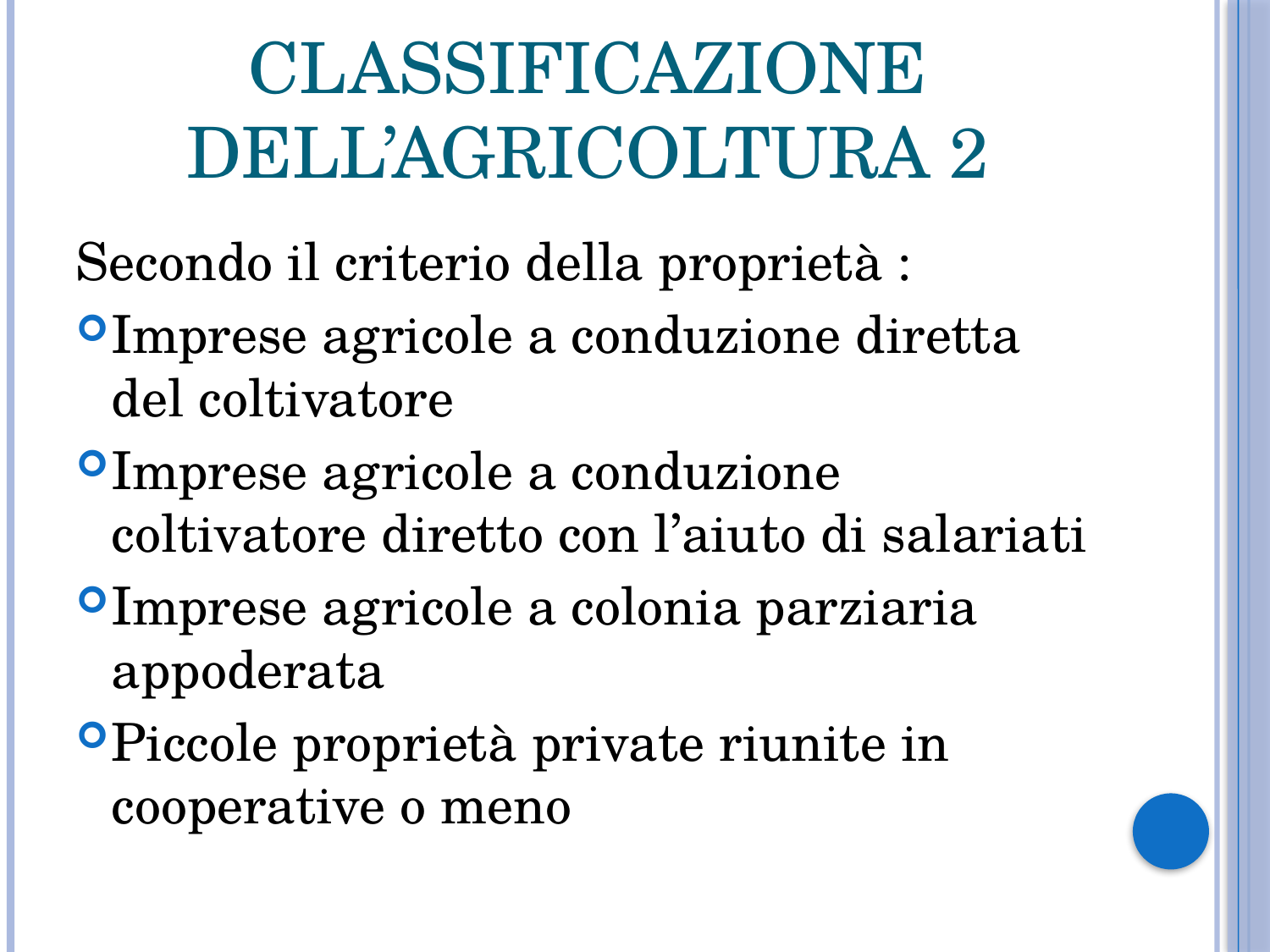

# Classificazione dell’agricoltura 2
Secondo il criterio della proprietà :
Imprese agricole a conduzione diretta del coltivatore
Imprese agricole a conduzione coltivatore diretto con l’aiuto di salariati
Imprese agricole a colonia parziaria appoderata
Piccole proprietà private riunite in cooperative o meno